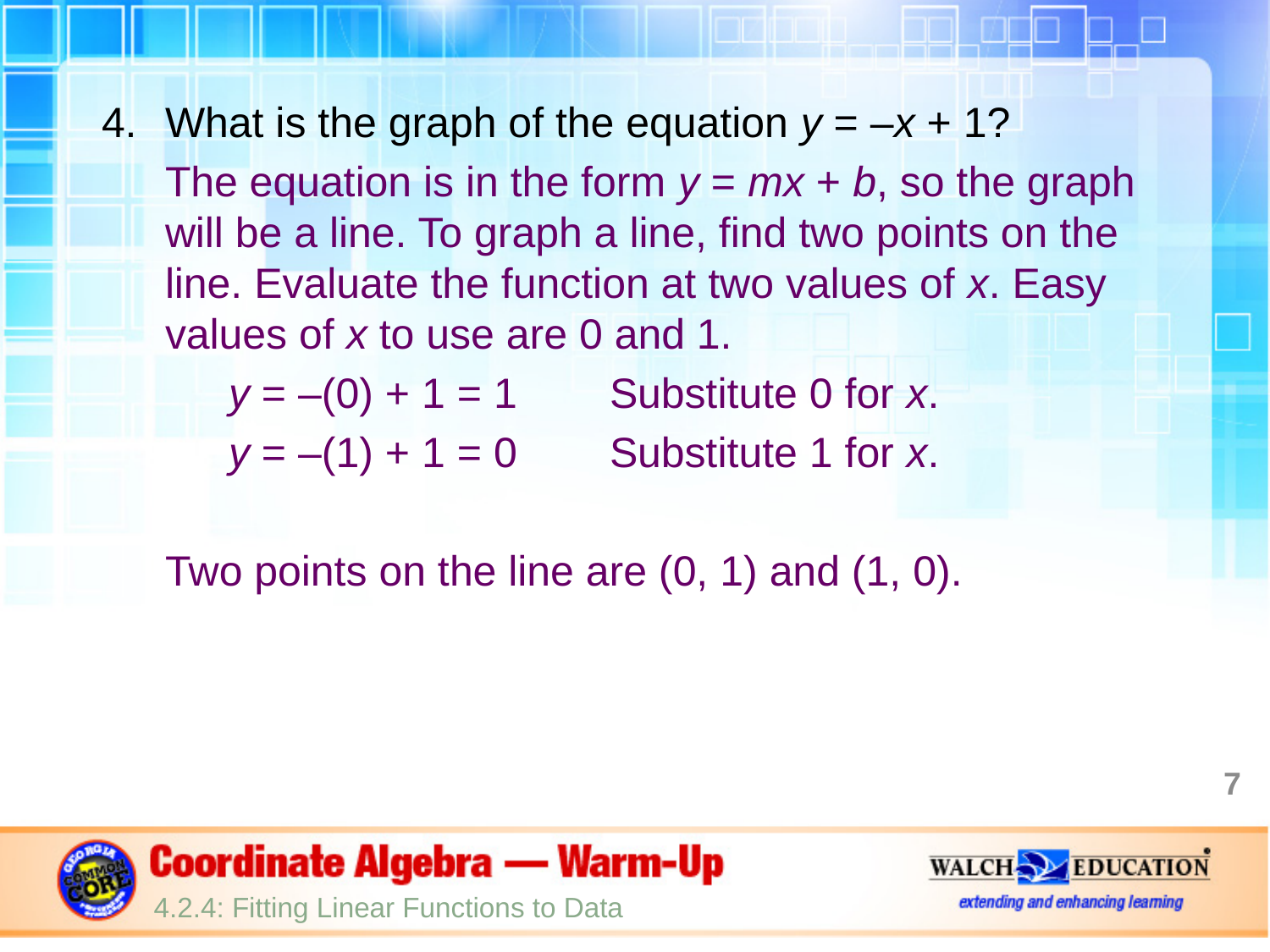

What is the graph of the equation y = –x + 1?
The equation is in the form y = mx + b, so the graph will be a line. To graph a line, find two points on the line. Evaluate the function at two values of x. Easy values of x to use are 0 and 1.
y = –(0) + 1 = 1 	Substitute 0 for x.
y = –(1) + 1 = 0 	Substitute 1 for x.

Two points on the line are (0, 1) and (1, 0).

7
4.2.4: Fitting Linear Functions to Data